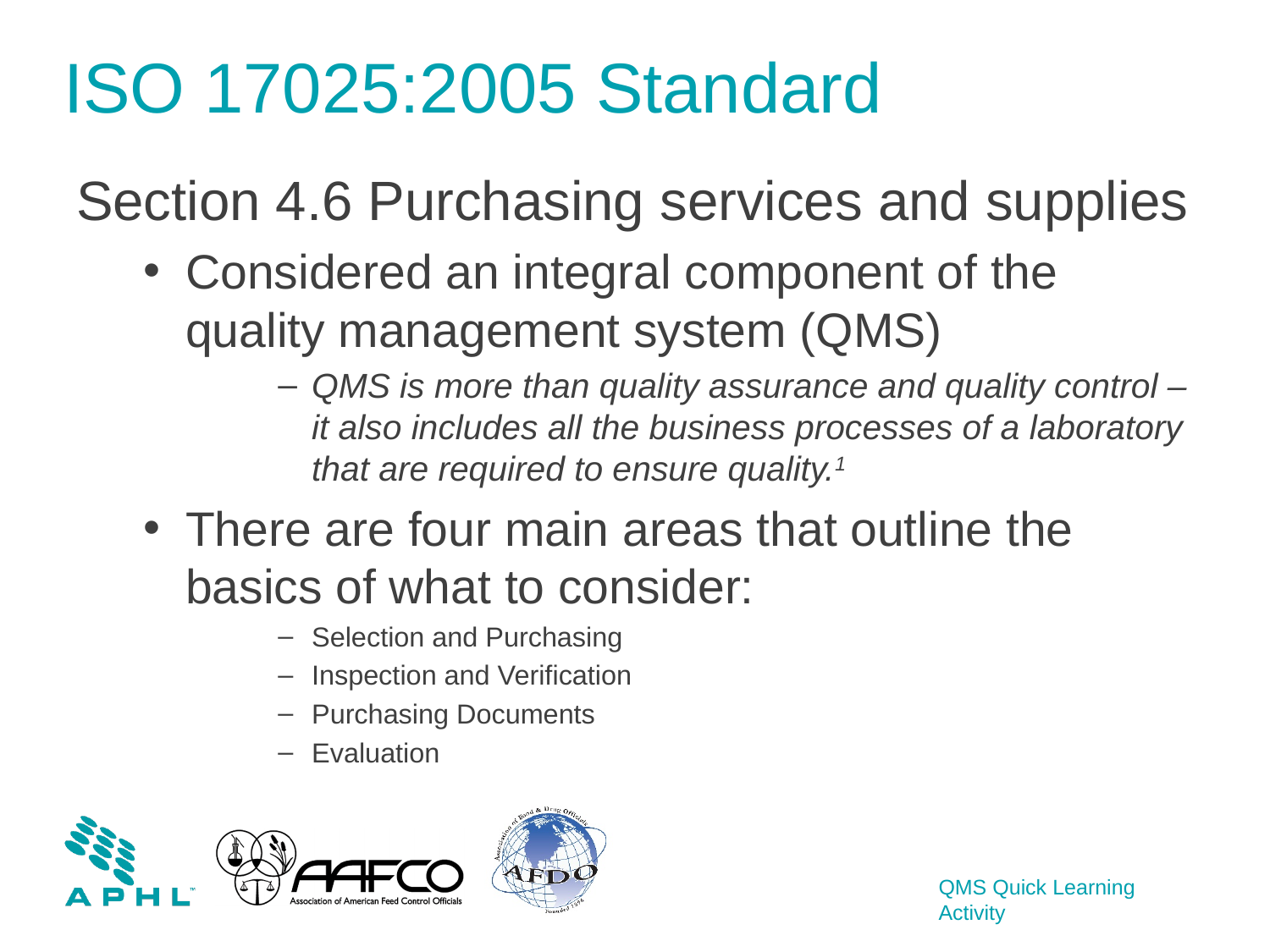

# ISO 17025:2005 Standard
Section 4.6 Purchasing services and supplies
Considered an integral component of the quality management system (QMS)
QMS is more than quality assurance and quality control – it also includes all the business processes of a laboratory that are required to ensure quality.1
There are four main areas that outline the basics of what to consider:
Selection and Purchasing
Inspection and Verification
Purchasing Documents
Evaluation